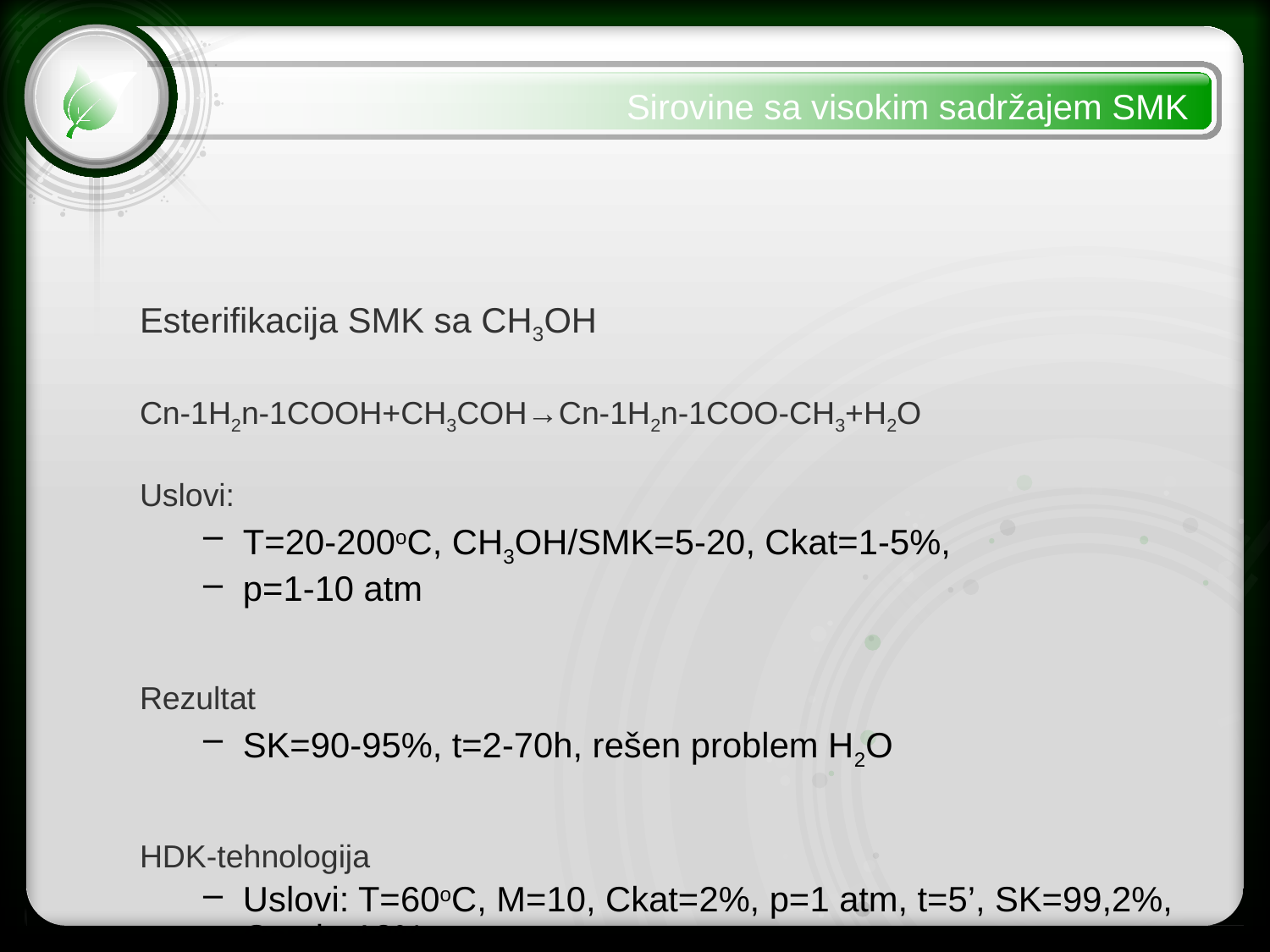

Sirovine sa visokim sadržajem SMK
Esterifikacija SMK sa CH3OH

Cn-1H2n-1COOH+CH3COH→Cn-1H2n-1COO-CH3+H2O

Uslovi:
T=20-200oC, CH3OH/SMK=5-20, Ckat=1-5%,
p=1-10 atm

Rezultat
SK=90-95%, t=2-70h, rešen problem H2O

HDK-tehnologija
Uslovi: T=60oC, M=10, Ckat=2%, p=1 atm, t=5’, SK=99,2%, Csmk=12%